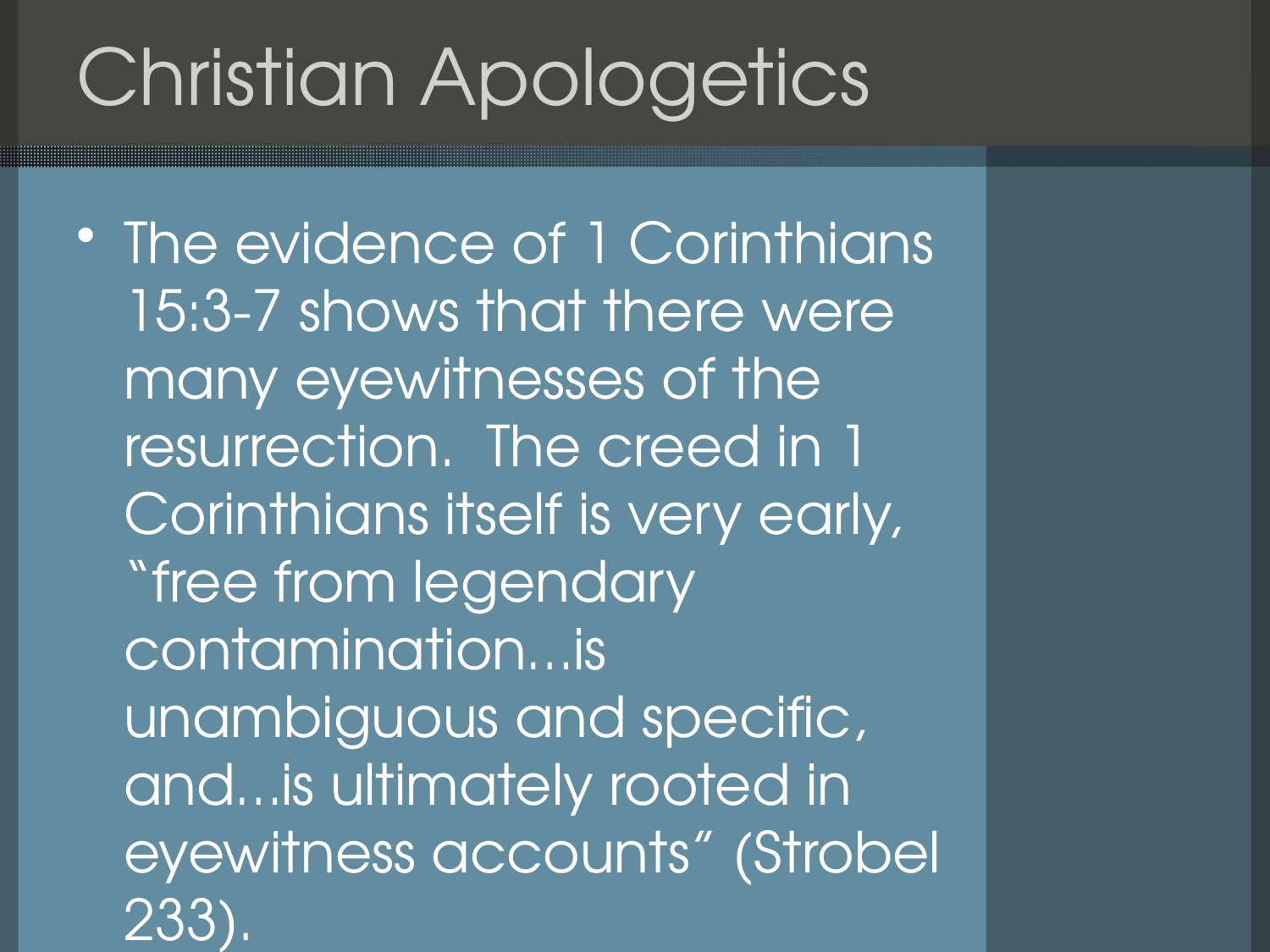

# Christian Apologetics
The evidence of 1 Corinthians 15:3-7 shows that there were many eyewitnesses of the resurrection.  The creed in 1 Corinthians itself is very early, “free from legendary contamination…is unambiguous and specific, and…is ultimately rooted in eyewitness accounts” (Strobel 233).